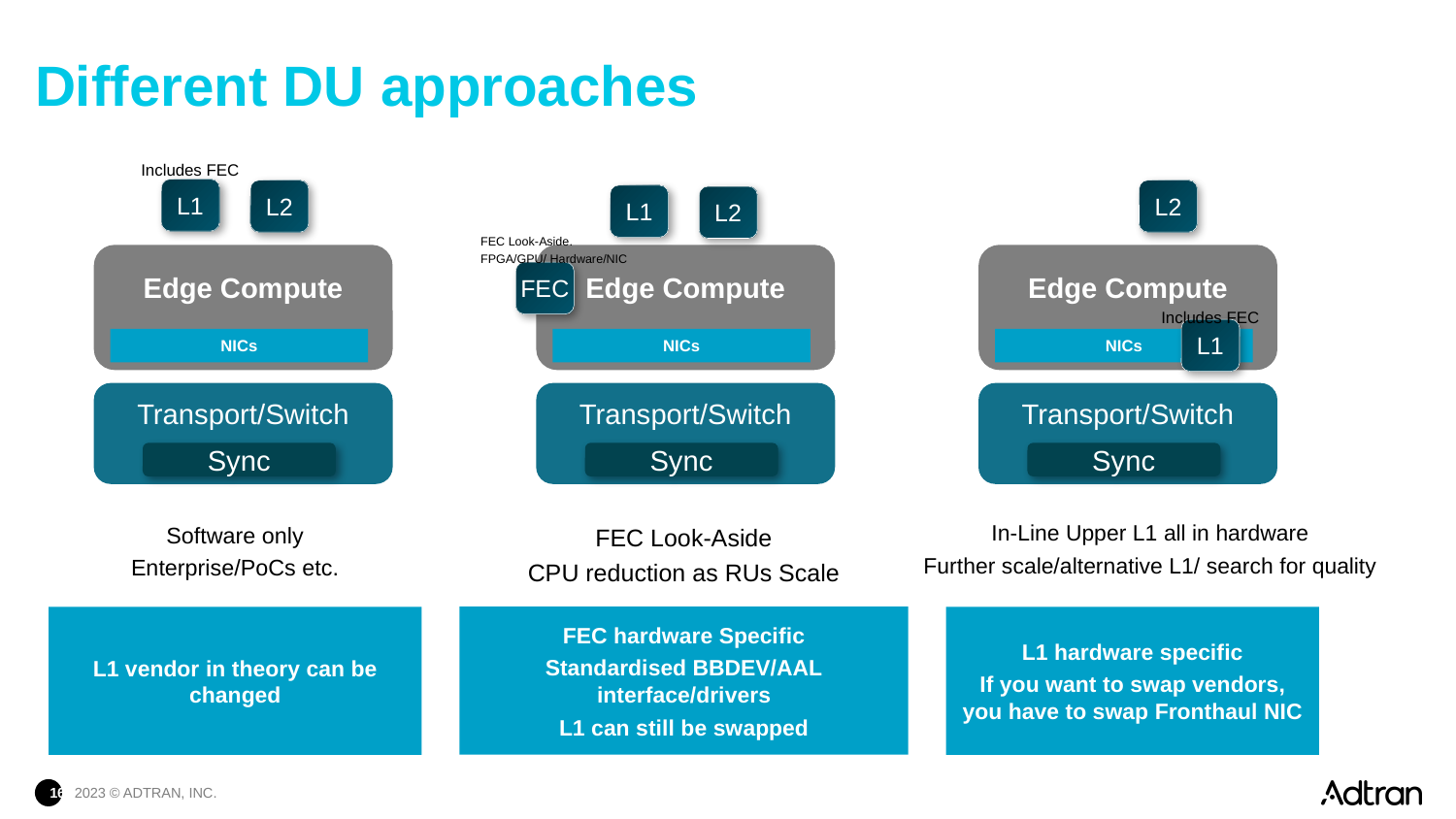

# Different DU approaches
Includes FEC
L1
L2
L2
L1
L2
FEC Look-Aside.
FPGA/GPU/ Hardware/NIC
Edge Compute

Edge Compute

Edge Compute

FEC
Includes FEC
L1
NICs
NICs
NICs
Transport/Switch

Transport/Switch

Transport/Switch

Sync
Sync
Sync
In-Line Upper L1 all in hardware
Further scale/alternative L1/ search for quality
Software only
Enterprise/PoCs etc.
FEC Look-Aside
CPU reduction as RUs Scale
FEC hardware Specific
Standardised BBDEV/AAL interface/drivers
L1 can still be swapped
L1 vendor in theory can be changed
L1 hardware specific
If you want to swap vendors, you have to swap Fronthaul NIC